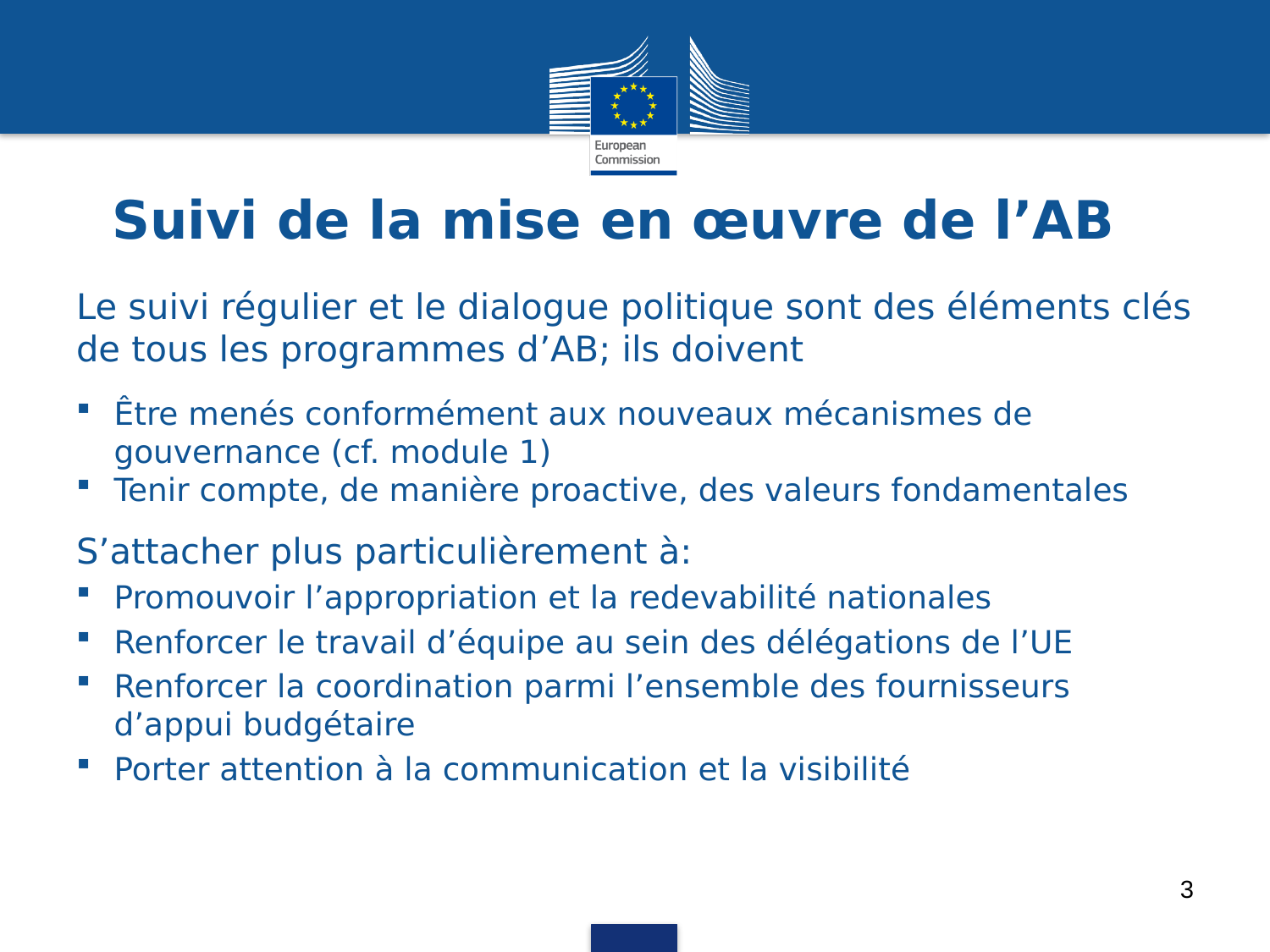

# Suivi de la mise en œuvre de l’AB
Le suivi régulier et le dialogue politique sont des éléments clés de tous les programmes d’AB; ils doivent

Être menés conformément aux nouveaux mécanismes de gouvernance (cf. module 1)
Tenir compte, de manière proactive, des valeurs fondamentales

S’attacher plus particulièrement à:
Promouvoir l’appropriation et la redevabilité nationales
Renforcer le travail d’équipe au sein des délégations de l’UE
Renforcer la coordination parmi l’ensemble des fournisseurs d’appui budgétaire
Porter attention à la communication et la visibilité

3